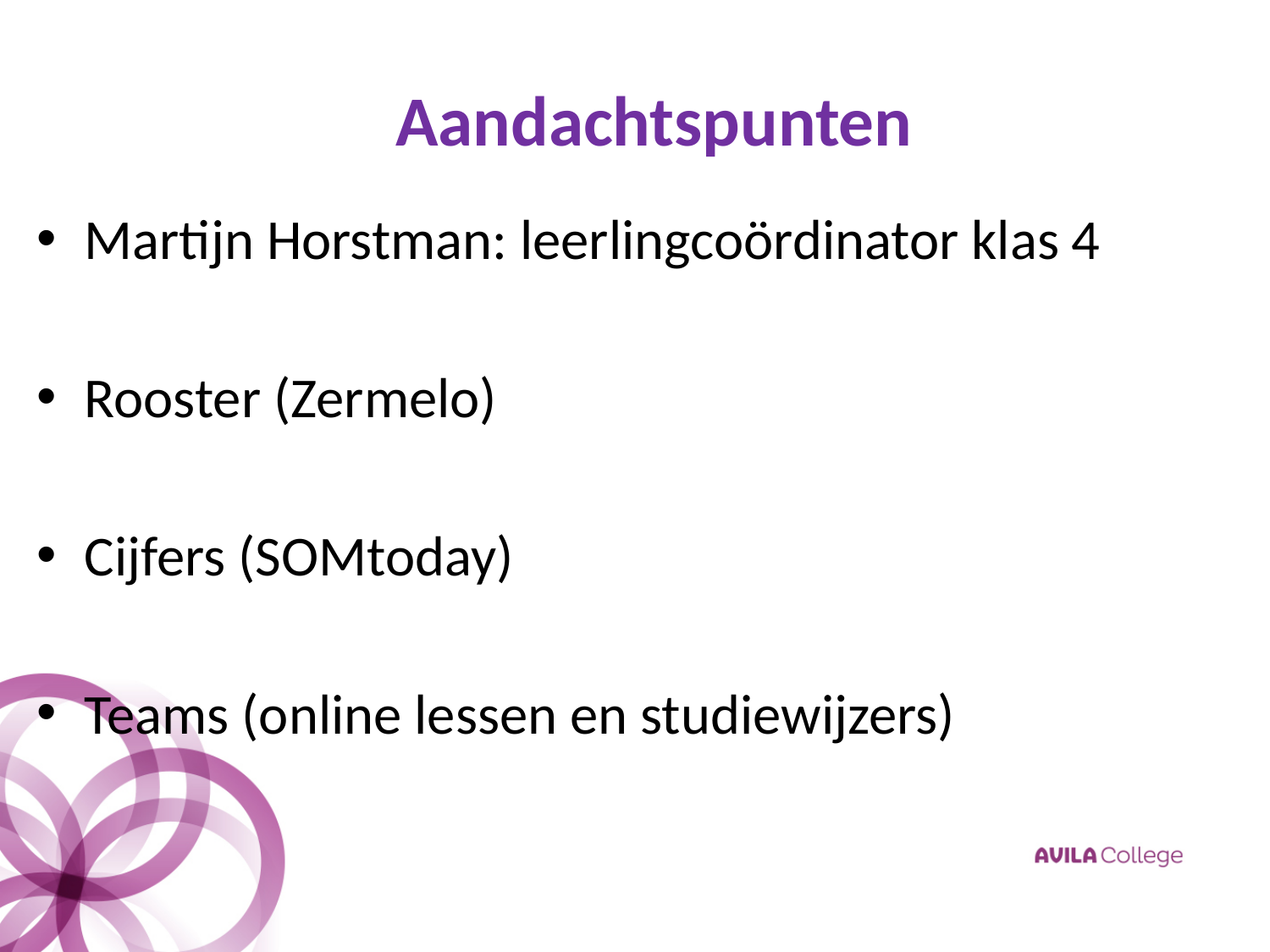

# Aandachtspunten
Martijn Horstman: leerlingcoördinator klas 4

Rooster (Zermelo)

Cijfers (SOMtoday)

Teams (online lessen en studiewijzers)